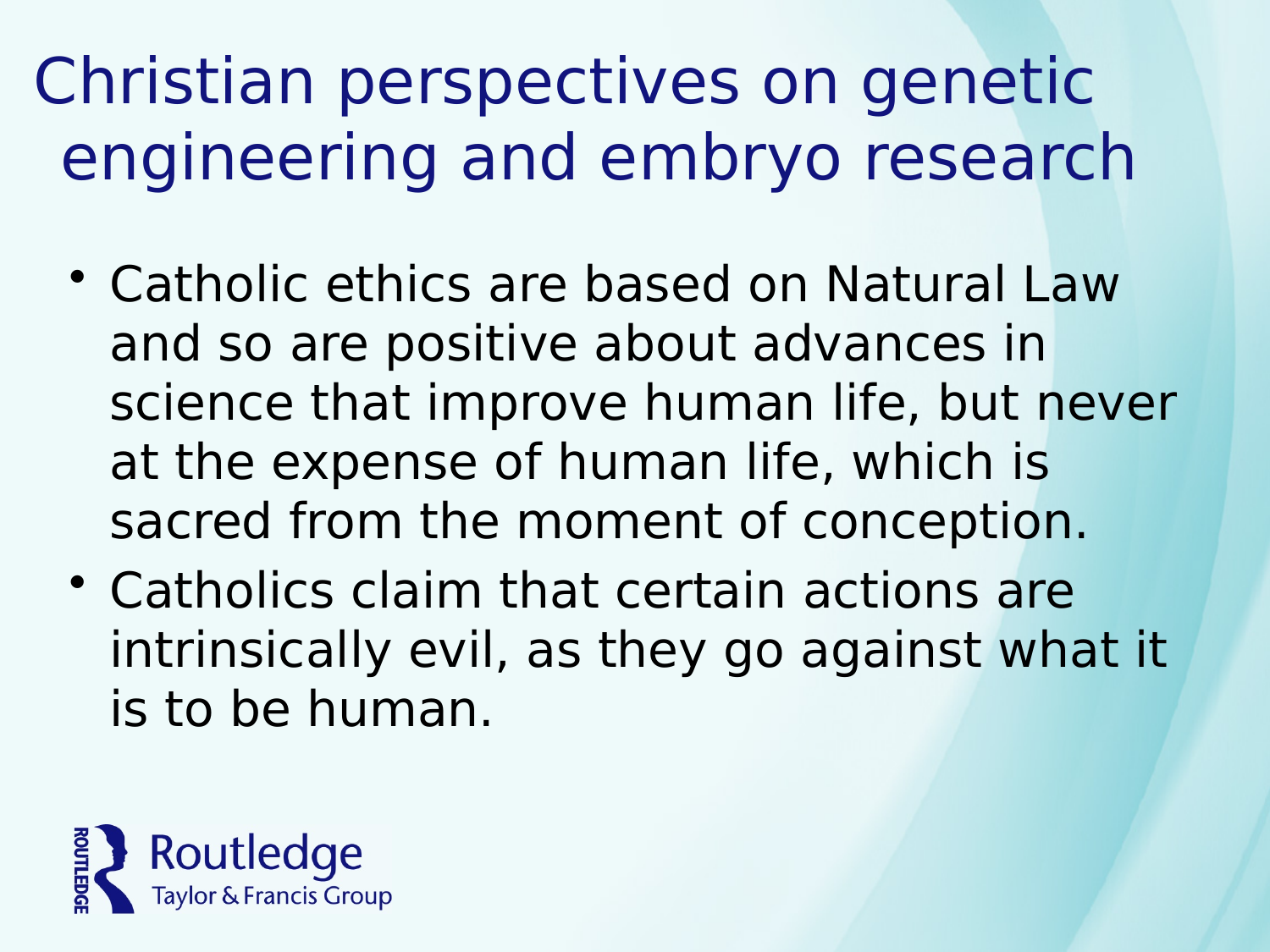

# Christian perspectives on genetic engineering and embryo research
Catholic ethics are based on Natural Law and so are positive about advances in science that improve human life, but never at the expense of human life, which is sacred from the moment of conception.
Catholics claim that certain actions are intrinsically evil, as they go against what it is to be human.